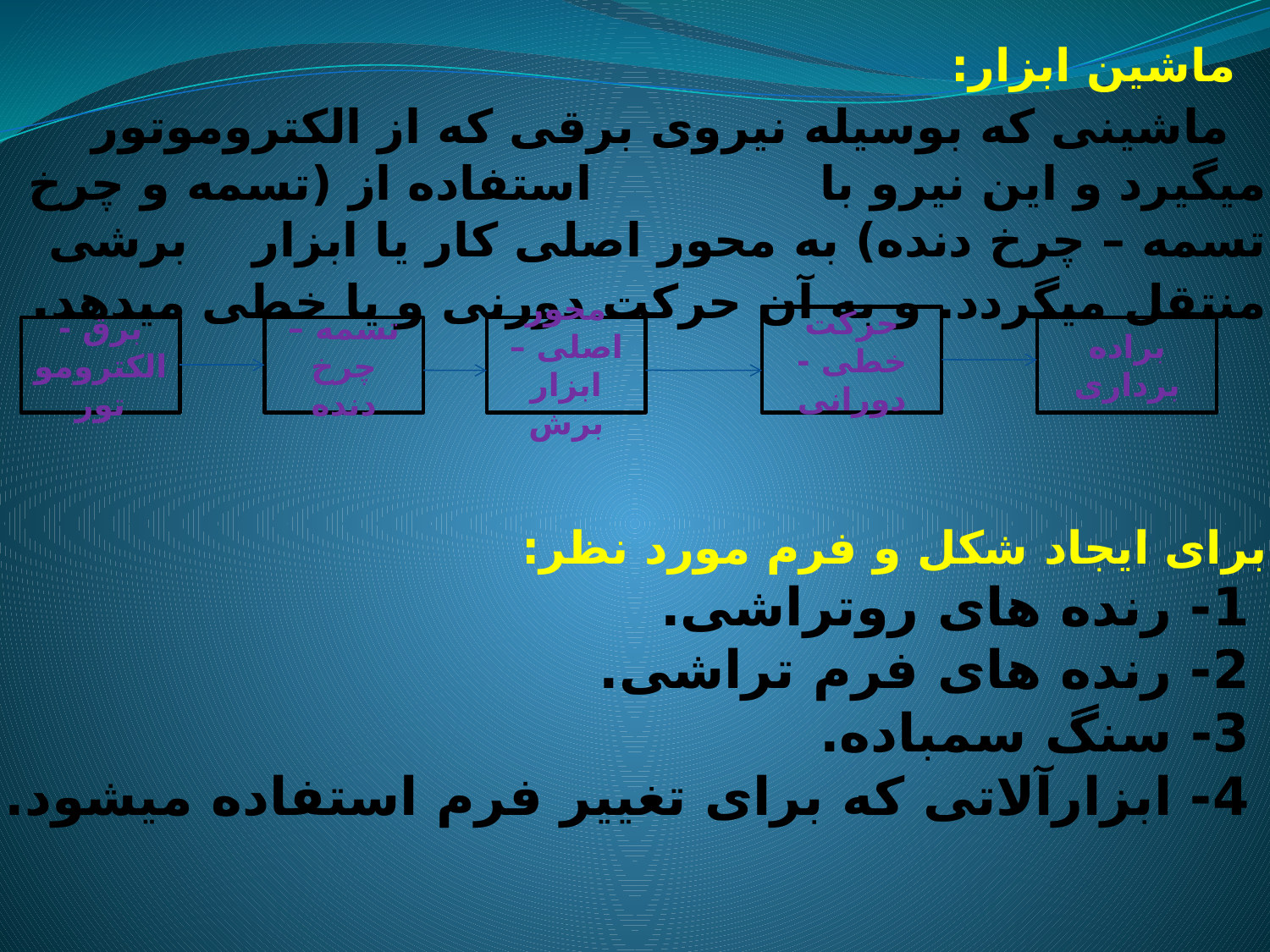

# ماشین ابزار: ماشینی که بوسیله نیروی برقی که از الکتروموتور میگیرد و این نیرو با              استفاده از (تسمه و چرخ تسمه – چرخ دنده) به محور اصلی کار یا ابزار    برشی منتقل میگردد. و به آن حرکت دورنی و یا خطی میدهد. برای ایجاد شکل و فرم مورد نظر: 1- رنده های روتراشی. 2- رنده های فرم تراشی. 3- سنگ سمباده. 4- ابزارآلاتی که برای تغییر فرم استفاده میشود.
حرکت خطی - دورانی
برق - الکتروموتور
تسمه – چرخ دنده
محور اصلی – ابزار برش
براده برداری